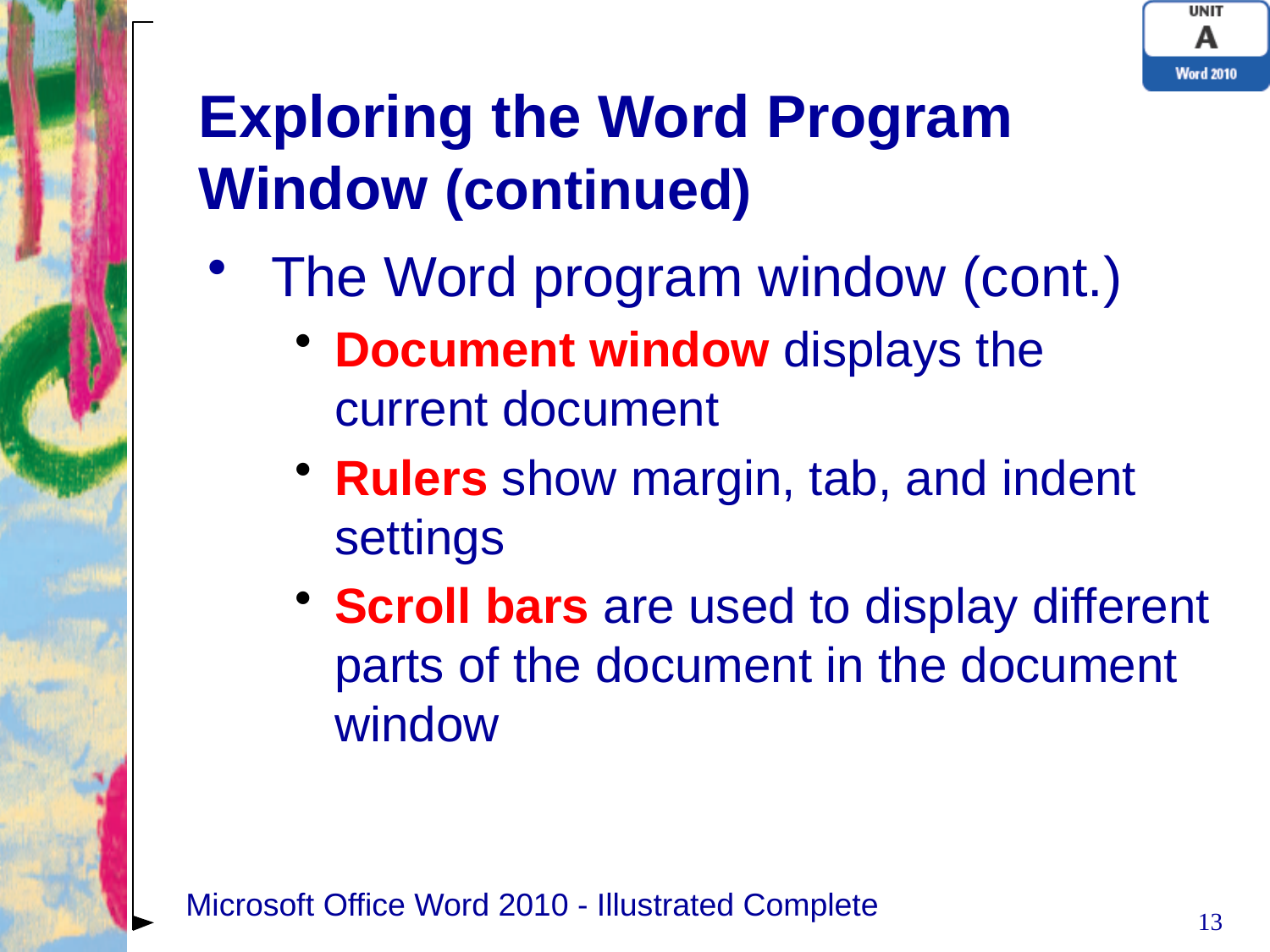

# Exploring the Word Program Window (continued)
The Word program window (cont.)
Document window displays the current document
Rulers show margin, tab, and indent settings
Scroll bars are used to display different parts of the document in the document window

Microsoft Office Word 2010 - Illustrated Complete
13